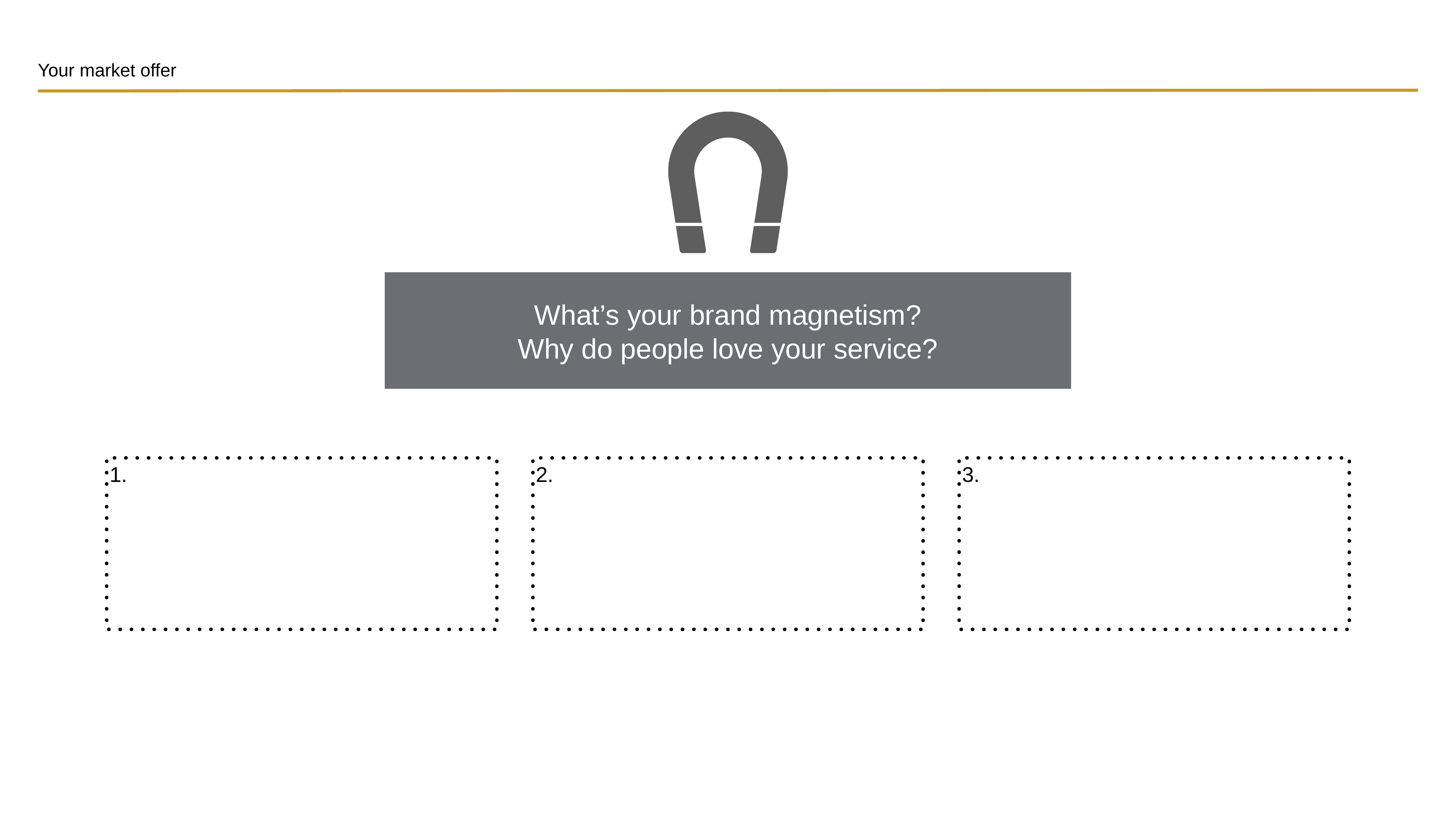

Your market offer

What’s your brand magnetism?
Why do people love your service?
1.

2.

3.